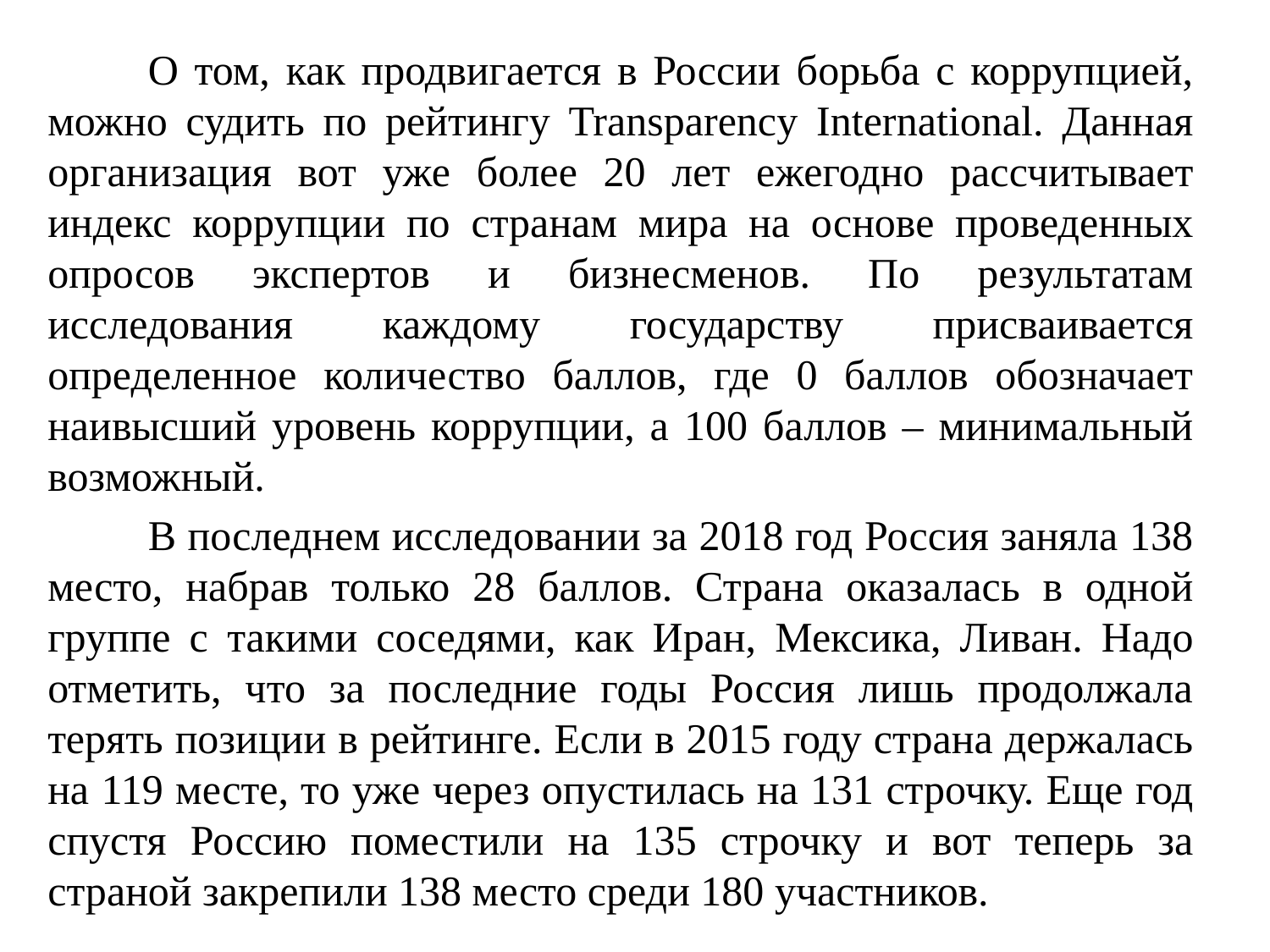

О том, как продвигается в России борьба с коррупцией, можно судить по рейтингу Transparency International. Данная организация вот уже более 20 лет ежегодно рассчитывает индекс коррупции по странам мира на основе проведенных опросов экспертов и бизнесменов. По результатам исследования каждому государству присваивается определенное количество баллов, где 0 баллов обозначает наивысший уровень коррупции, а 100 баллов – минимальный возможный.
В последнем исследовании за 2018 год Россия заняла 138 место, набрав только 28 баллов. Страна оказалась в одной группе с такими соседями, как Иран, Мексика, Ливан. Надо отметить, что за последние годы Россия лишь продолжала терять позиции в рейтинге. Если в 2015 году страна держалась на 119 месте, то уже через опустилась на 131 строчку. Еще год спустя Россию поместили на 135 строчку и вот теперь за страной закрепили 138 место среди 180 участников.